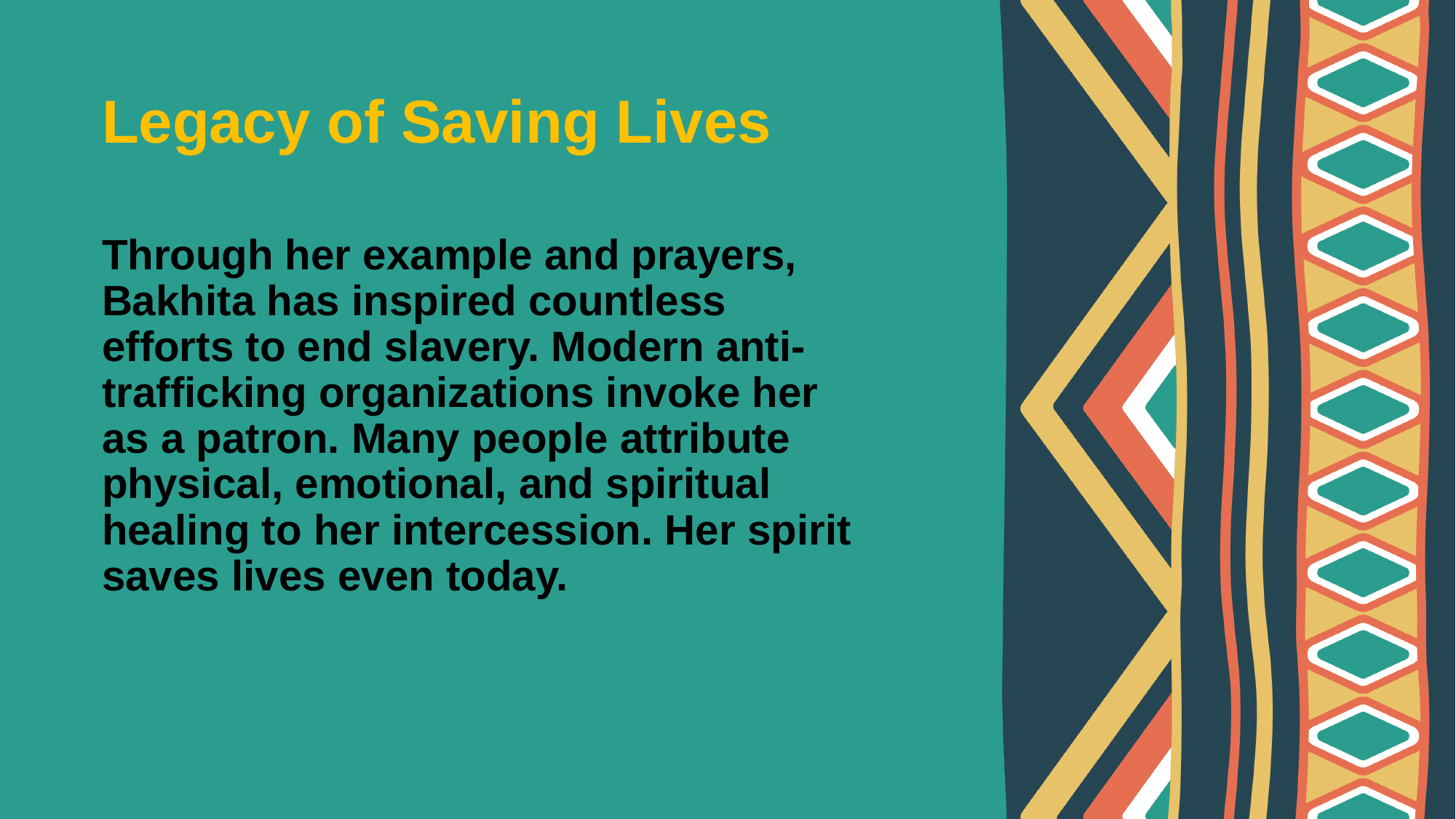

# Legacy of Saving Lives
Through her example and prayers, Bakhita has inspired countless efforts to end slavery. Modern anti-trafficking organizations invoke her as a patron. Many people attribute physical, emotional, and spiritual healing to her intercession. Her spirit saves lives even today.